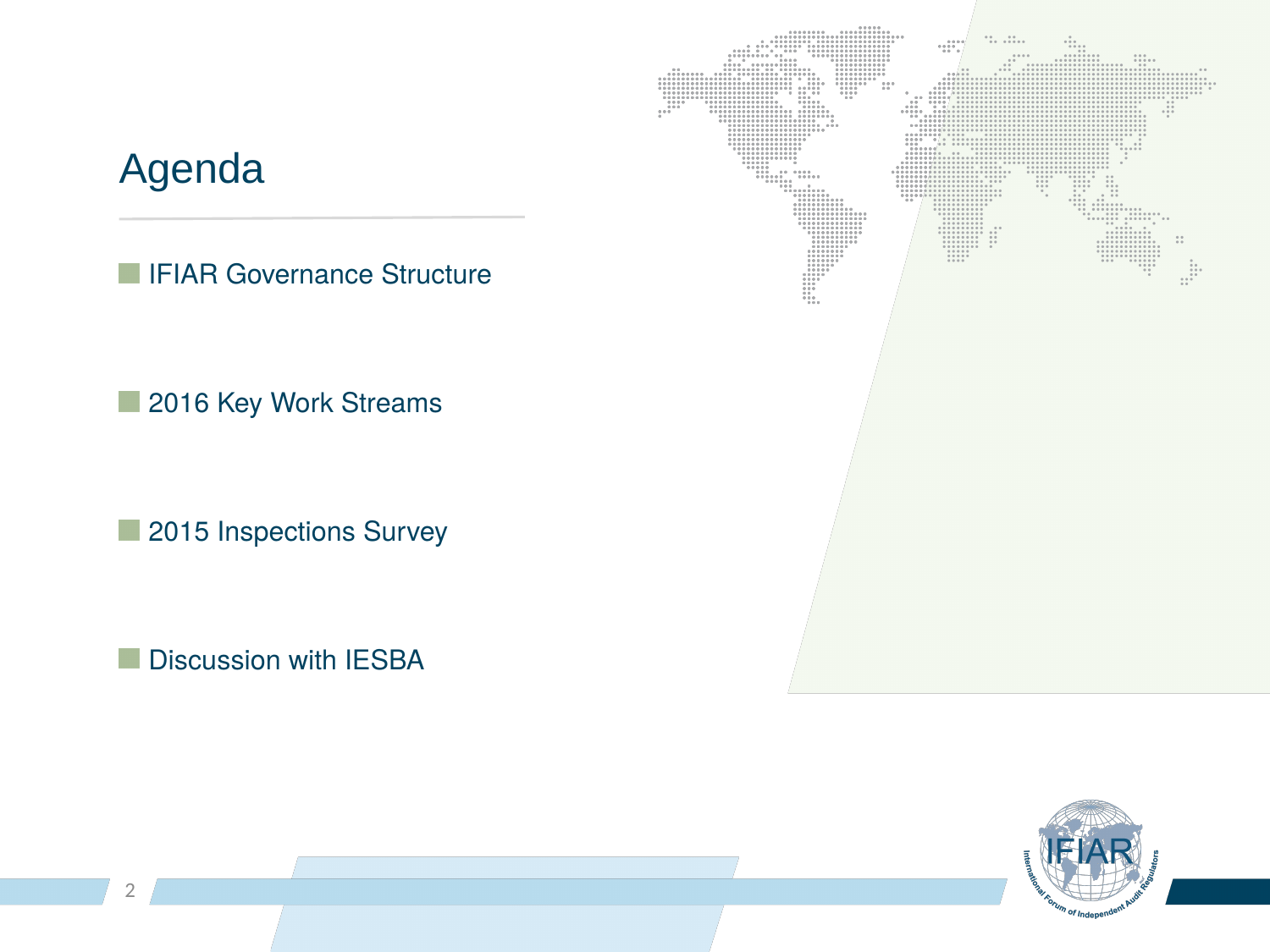

# Agenda
IFIAR Governance Structure

2016 Key Work Streams

2015 Inspections Survey

Discussion with IESBA
2